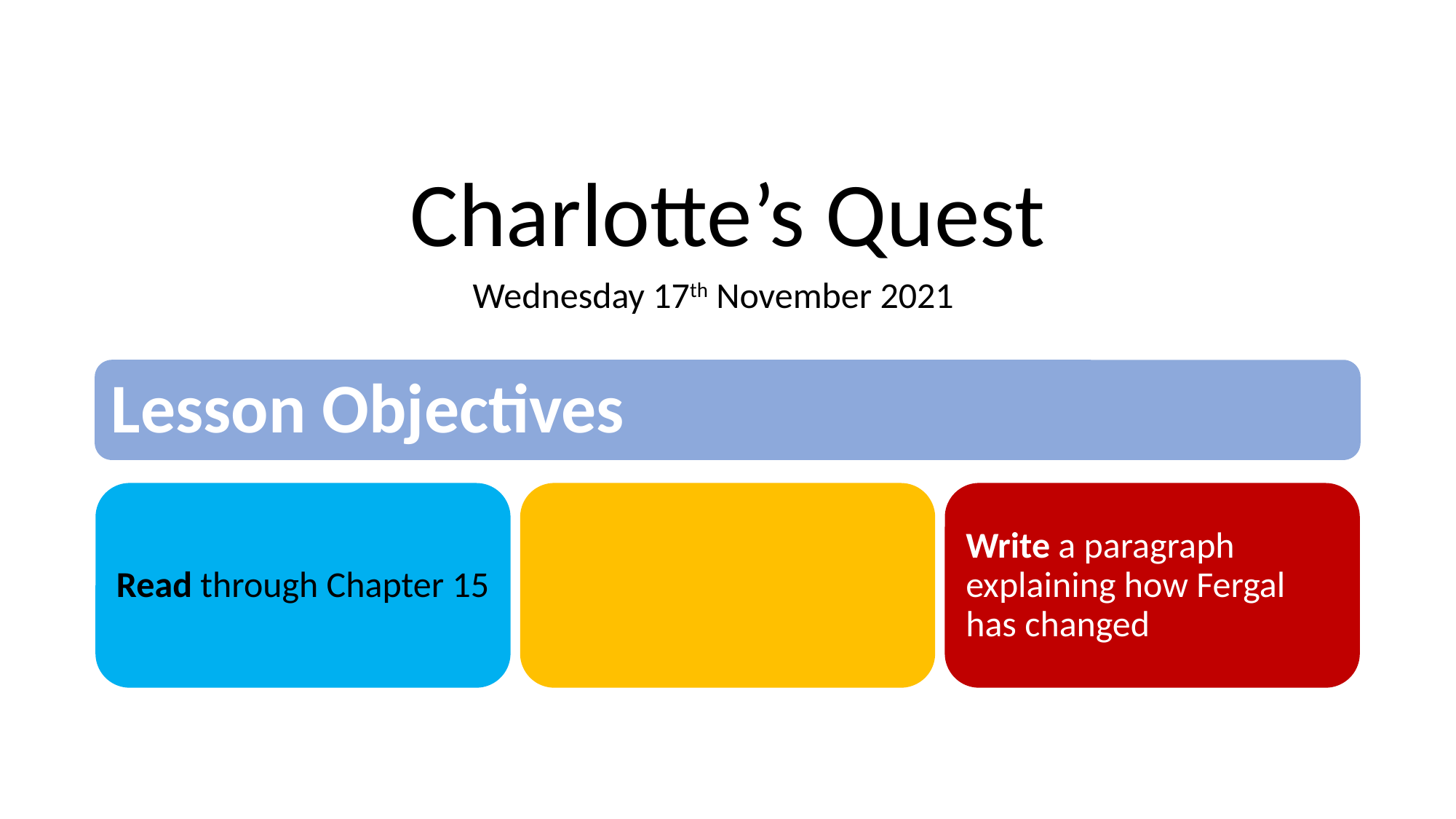

# Charlotte’s Quest
Wednesday 17th November 2021
Lesson Objectives
Read through Chapter 15

Write a paragraph explaining how Fergal has changed